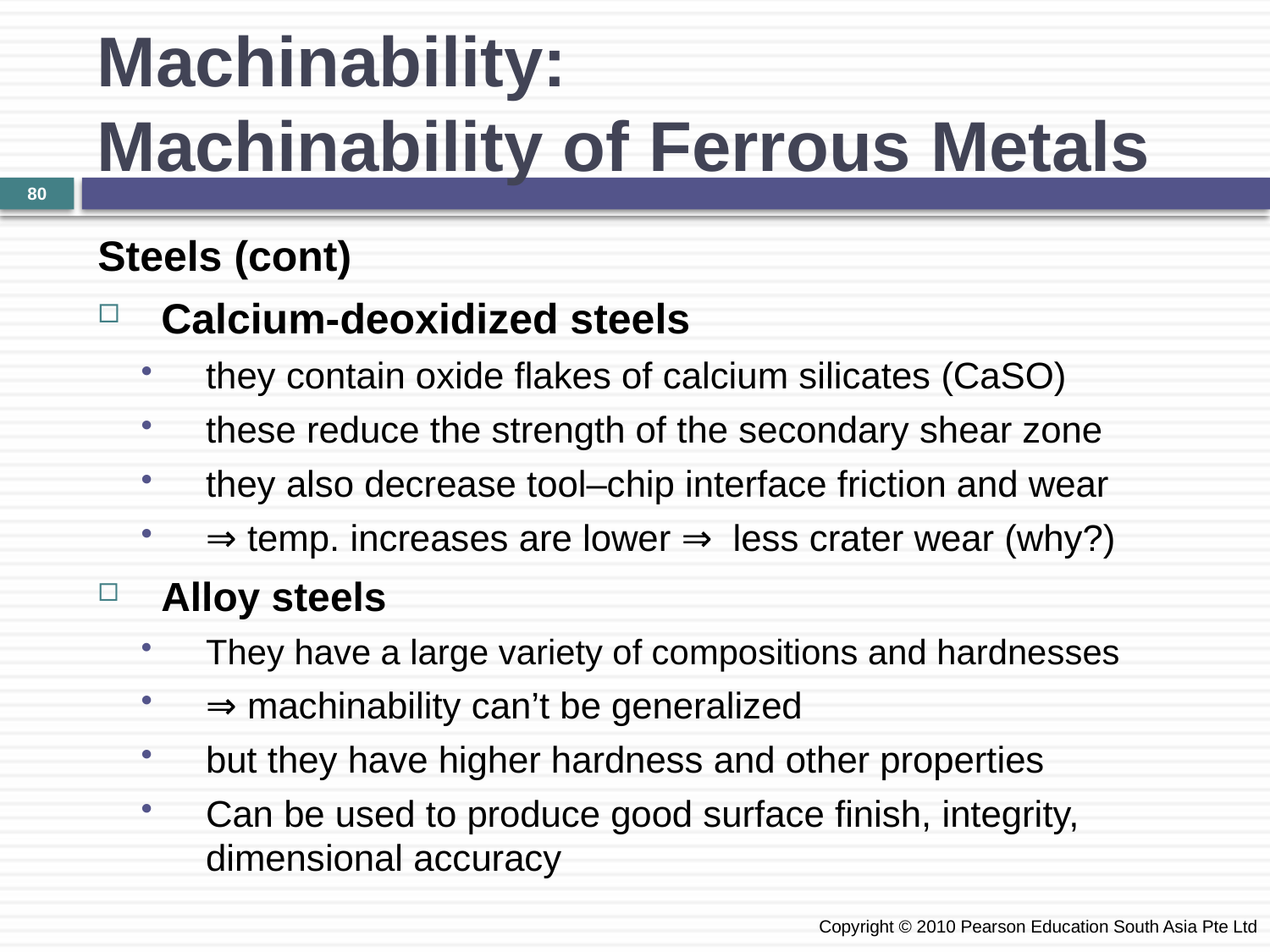

Machinability:
Machinability of Ferrous Metals
80
Steels (cont)
Calcium-deoxidized steels
they contain oxide flakes of calcium silicates (CaSO)
these reduce the strength of the secondary shear zone
they also decrease tool–chip interface friction and wear
⇒ temp. increases are lower ⇒  less crater wear (why?)
Alloy steels
They have a large variety of compositions and hardnesses
⇒ machinability can’t be generalized
but they have higher hardness and other properties
Can be used to produce good surface finish, integrity, dimensional accuracy
   Copyright © 2010 Pearson Education South Asia Pte Ltd